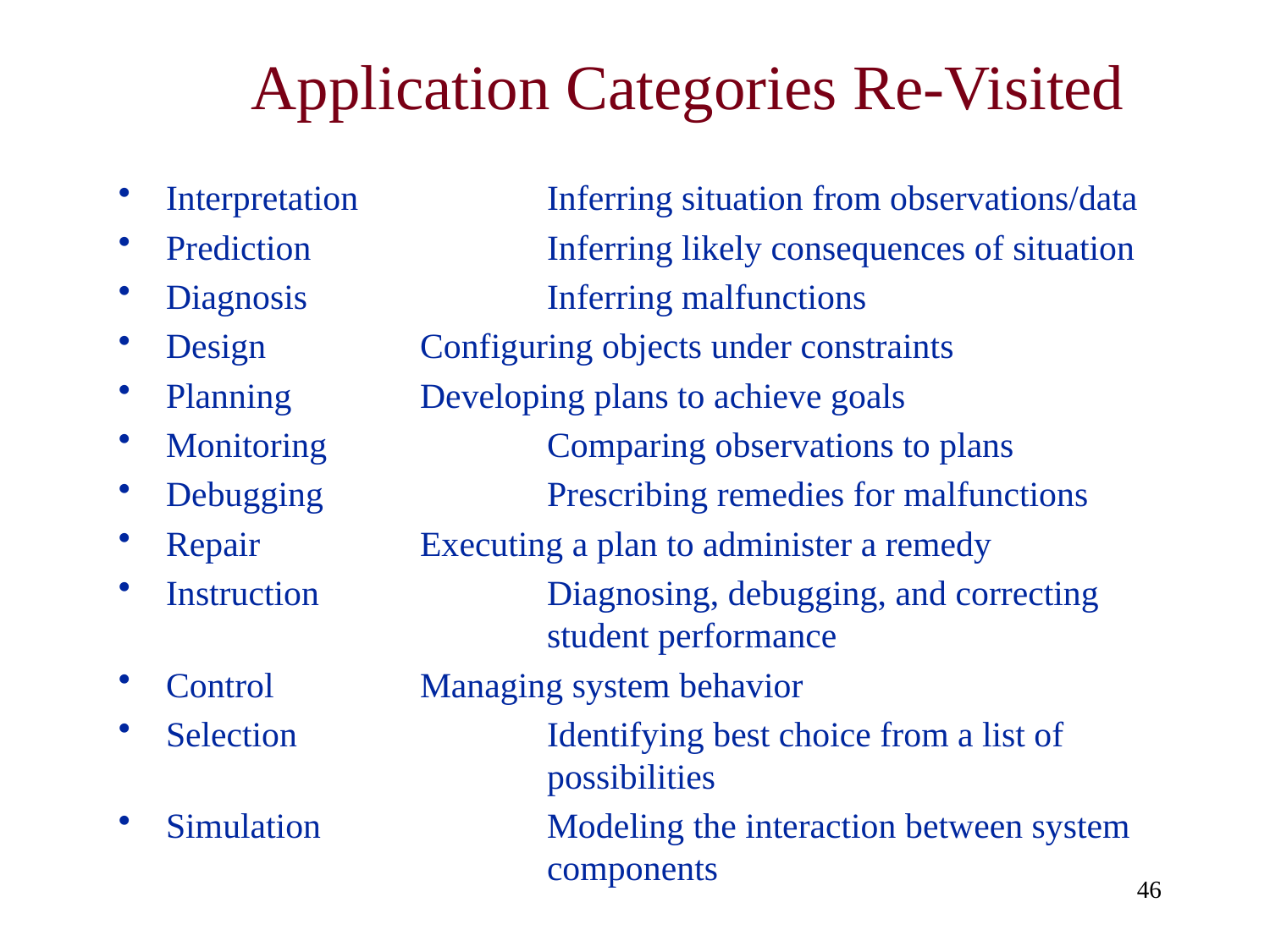

# Application Categories Re-Visited
Interpretation		Inferring situation from observations/data
Prediction		Inferring likely consequences of situation
Diagnosis		Inferring malfunctions
Design		Configuring objects under constraints
Planning		Developing plans to achieve goals
Monitoring		Comparing observations to plans
Debugging		Prescribing remedies for malfunctions
Repair		Executing a plan to administer a remedy
Instruction		Diagnosing, debugging, and correcting				student performance
Control		Managing system behavior
Selection		Identifying best choice from a list of 				possibilities
Simulation		Modeling the interaction between system 				components
46